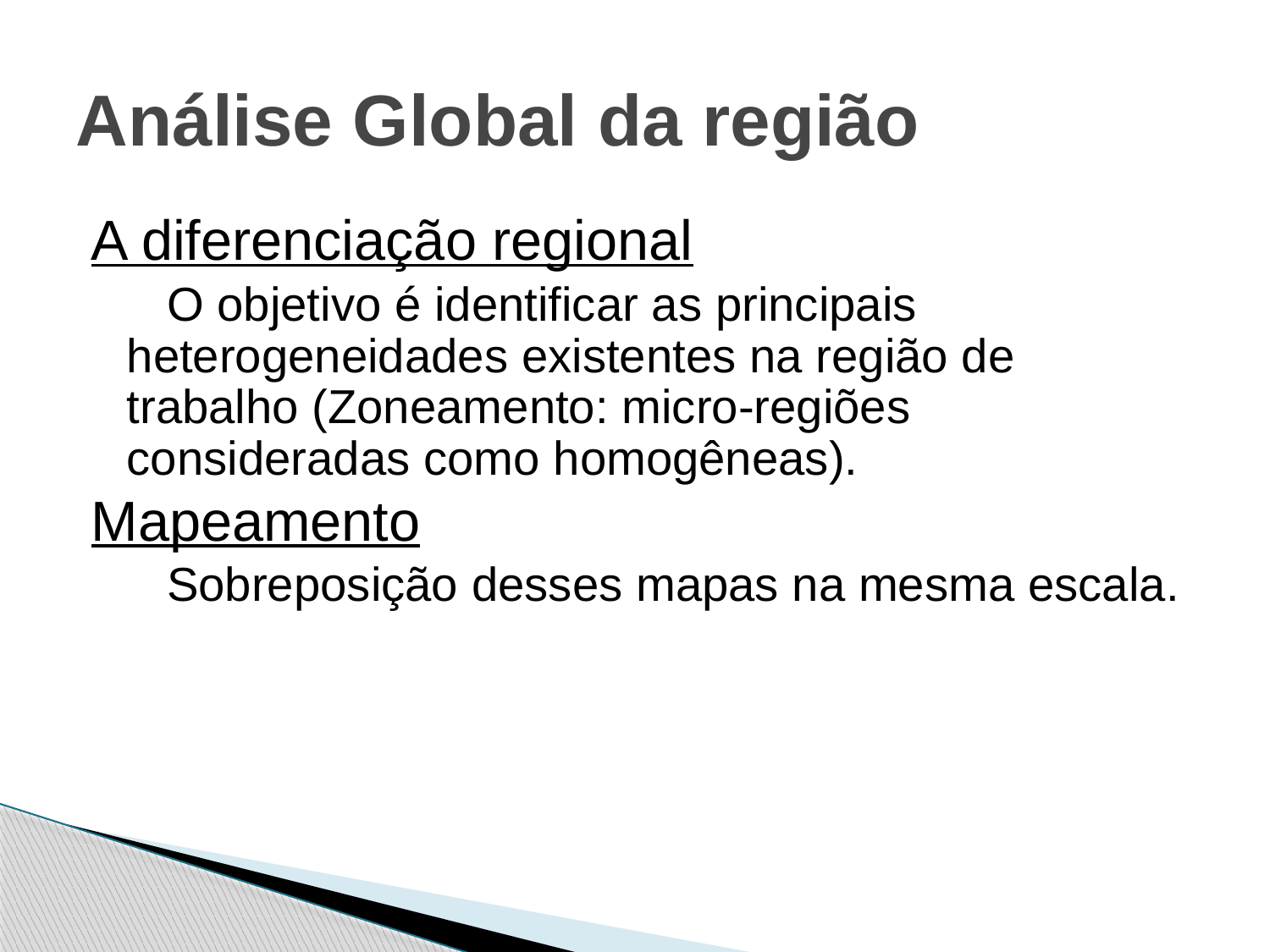

# Análise Global da região
A diferenciação regional
	   O objetivo é identificar as principais heterogeneidades existentes na região de trabalho (Zoneamento: micro-regiões consideradas como homogêneas).
Mapeamento
	   Sobreposição desses mapas na mesma escala.